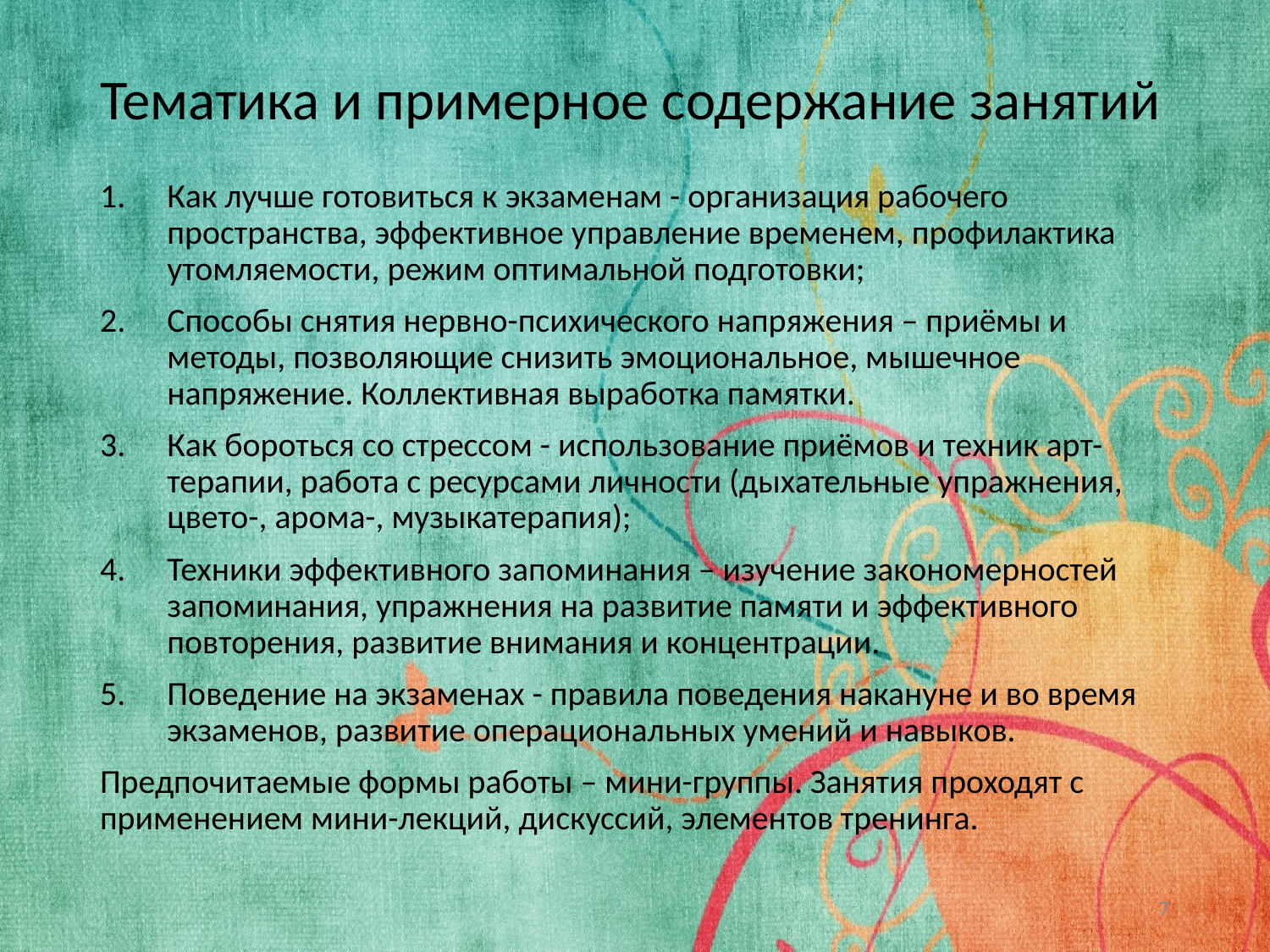

# Тематика и примерное содержание занятий
Как лучше готовиться к экзаменам - организация рабочего пространства, эффективное управление временем, профилактика утомляемости, режим оптимальной подготовки;
Способы снятия нервно-психического напряжения – приёмы и методы, позволяющие снизить эмоциональное, мышечное напряжение. Коллективная выработка памятки.
Как бороться со стрессом - использование приёмов и техник арт-терапии, работа с ресурсами личности (дыхательные упражнения, цвето-, арома-, музыкатерапия);
Техники эффективного запоминания – изучение закономерностей запоминания, упражнения на развитие памяти и эффективного повторения, развитие внимания и концентрации.
Поведение на экзаменах - правила поведения накануне и во время экзаменов, развитие операциональных умений и навыков.
Предпочитаемые формы работы – мини-группы. Занятия проходят с применением мини-лекций, дискуссий, элементов тренинга.
7